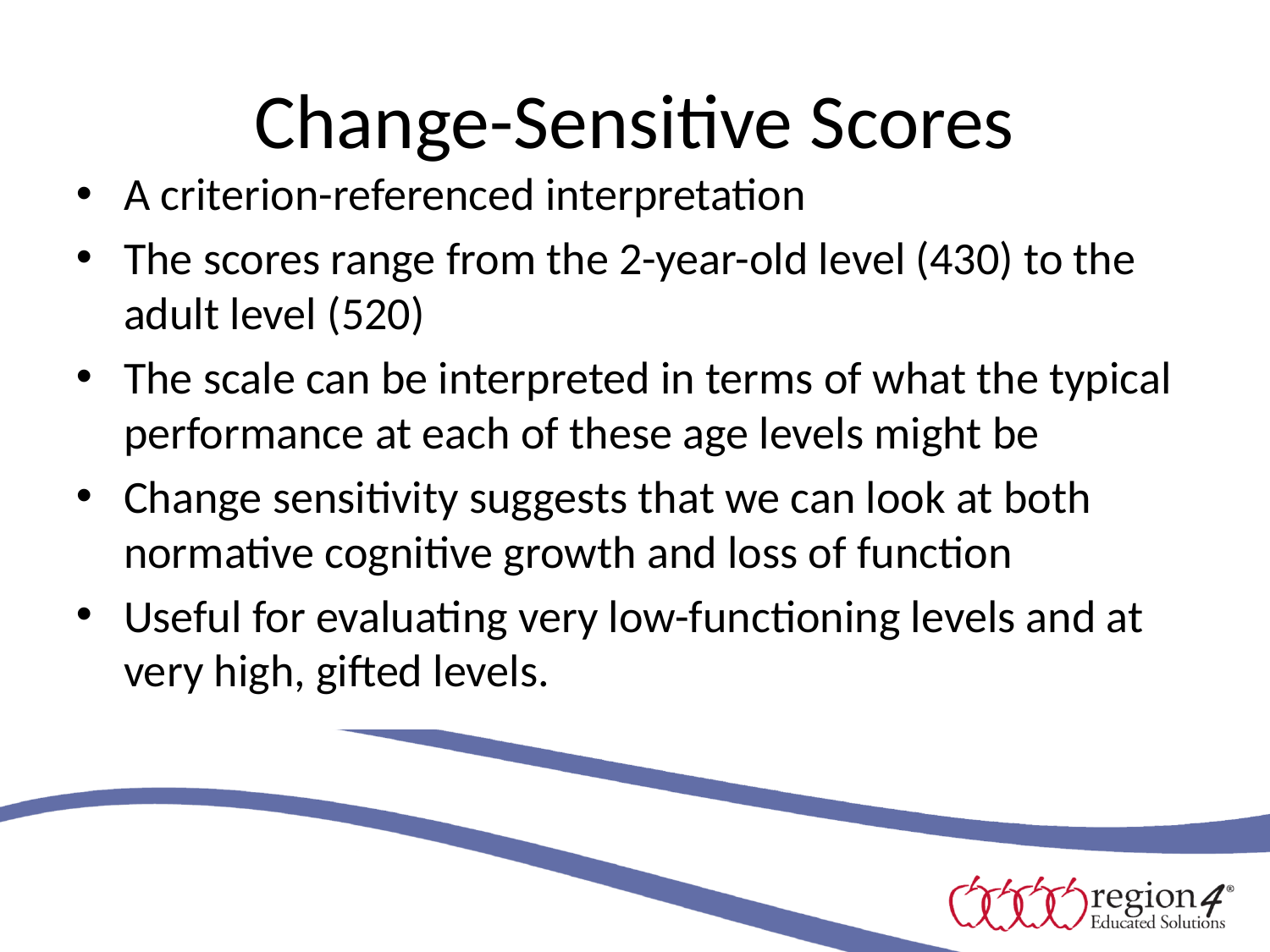

# Change-Sensitive Scores
A criterion-referenced interpretation
The scores range from the 2-year-old level (430) to the adult level (520)
The scale can be interpreted in terms of what the typical performance at each of these age levels might be
Change sensitivity suggests that we can look at both normative cognitive growth and loss of function
Useful for evaluating very low-functioning levels and at very high, gifted levels.